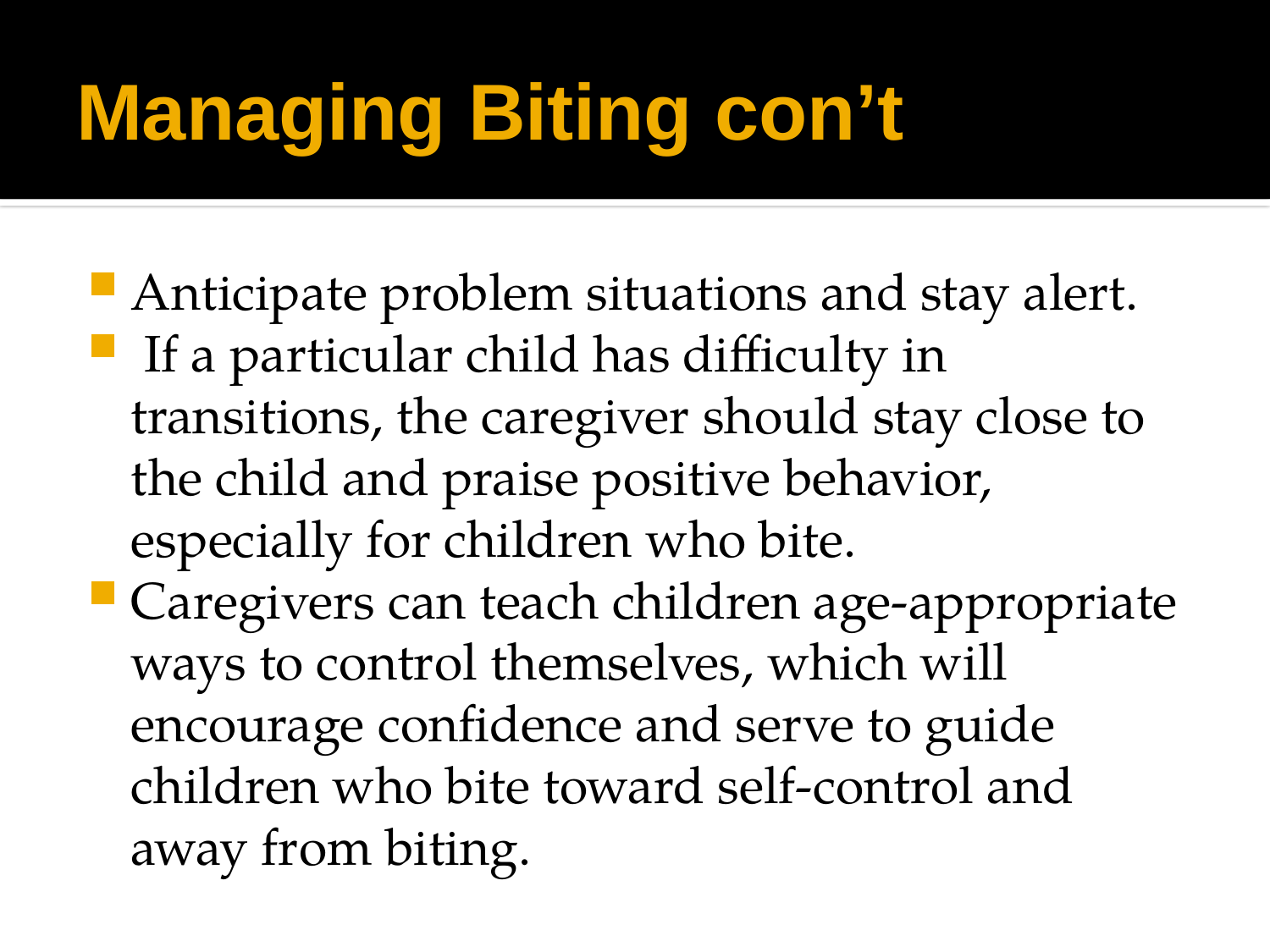

# Managing Biting con’t
Anticipate problem situations and stay alert.
 If a particular child has difficulty in transitions, the caregiver should stay close to the child and praise positive behavior, especially for children who bite.
Caregivers can teach children age-appropriate ways to control themselves, which will encourage confidence and serve to guide children who bite toward self-control and away from biting.